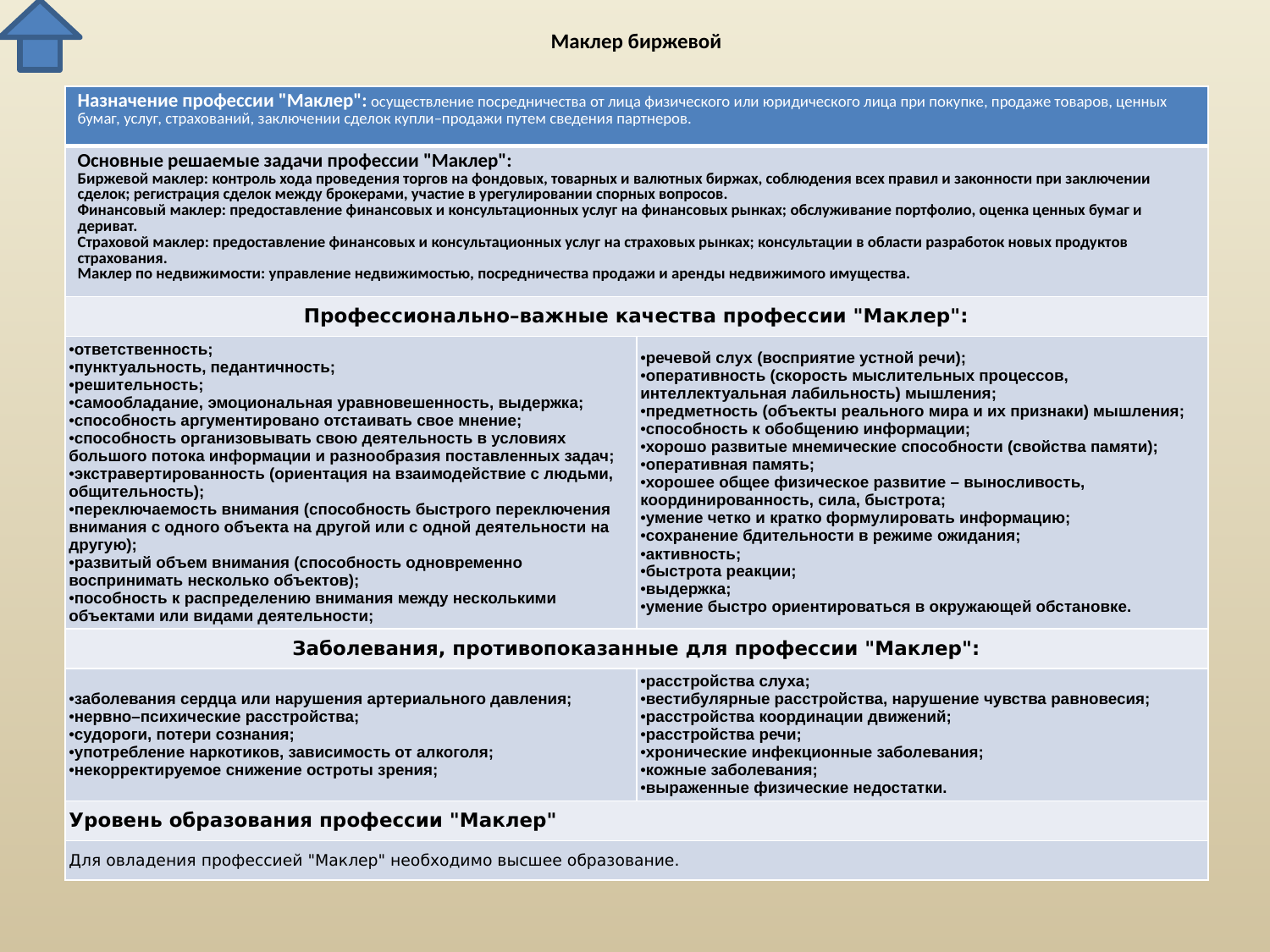

# Маклер биржевой
| Назначение профессии "Маклер": осуществление посредничества от лица физического или юридического лица при покупке, продаже товаров, ценных бумаг, услуг, страхований, заключении сделок купли–продажи путем сведения партнеров. |  |
| --- | --- |
| Основные решаемые задачи профессии "Маклер": Биржевой маклер: контроль хода проведения торгов на фондовых, товарных и валютных биржах, соблюдения всех правил и законности при заключении сделок; регистрация сделок между брокерами, участие в урегулировании спорных вопросов. Финансовый маклер: предоставление финансовых и консультационных услуг на финансовых рынках; обслуживание портфолио, оценка ценных бумаг и дериват. Страховой маклер: предоставление финансовых и консультационных услуг на страховых рынках; консультации в области разработок новых продуктов страхования. Маклер по недвижимости: управление недвижимостью, посредничества продажи и аренды недвижимого имущества. |  |
| Профессионально–важные качества профессии "Маклер": |  |
| ответственность; пунктуальность, педантичность; решительность; самообладание, эмоциональная уравновешенность, выдержка; способность аргументировано отстаивать свое мнение; способность организовывать свою деятельность в условиях большого потока информации и разнообразия поставленных задач; экстравертированность (ориентация на взаимодействие с людьми, общительность); переключаемость внимания (способность быстрого переключения внимания с одного объекта на другой или с одной деятельности на другую); развитый объем внимания (способность одновременно воспринимать несколько объектов); пособность к распределению внимания между несколькими объектами или видами деятельности; | речевой слух (восприятие устной речи); оперативность (скорость мыслительных процессов, интеллектуальная лабильность) мышления; предметность (объекты реального мира и их признаки) мышления; способность к обобщению информации; хорошо развитые мнемические способности (свойства памяти); оперативная память; хорошее общее физическое развитие – выносливость, координированность, сила, быстрота; умение четко и кратко формулировать информацию; сохранение бдительности в режиме ожидания; активность; быстрота реакции; выдержка; умение быстро ориентироваться в окружающей обстановке. |
| Заболевания, противопоказанные для профессии "Маклер": |  |
| заболевания сердца или нарушения артериального давления; нервно–психические расстройства; судороги, потери сознания; употребление наркотиков, зависимость от алкоголя; некорректируемое снижение остроты зрения; | расстройства слуха; вестибулярные расстройства, нарушение чувства равновесия; расстройства координации движений; расстройства речи; хронические инфекционные заболевания; кожные заболевания; выраженные физические недостатки. |
| Уровень образования профессии "Маклер" |  |
| Для овладения профессией "Маклер" необходимо высшее образование. |  |